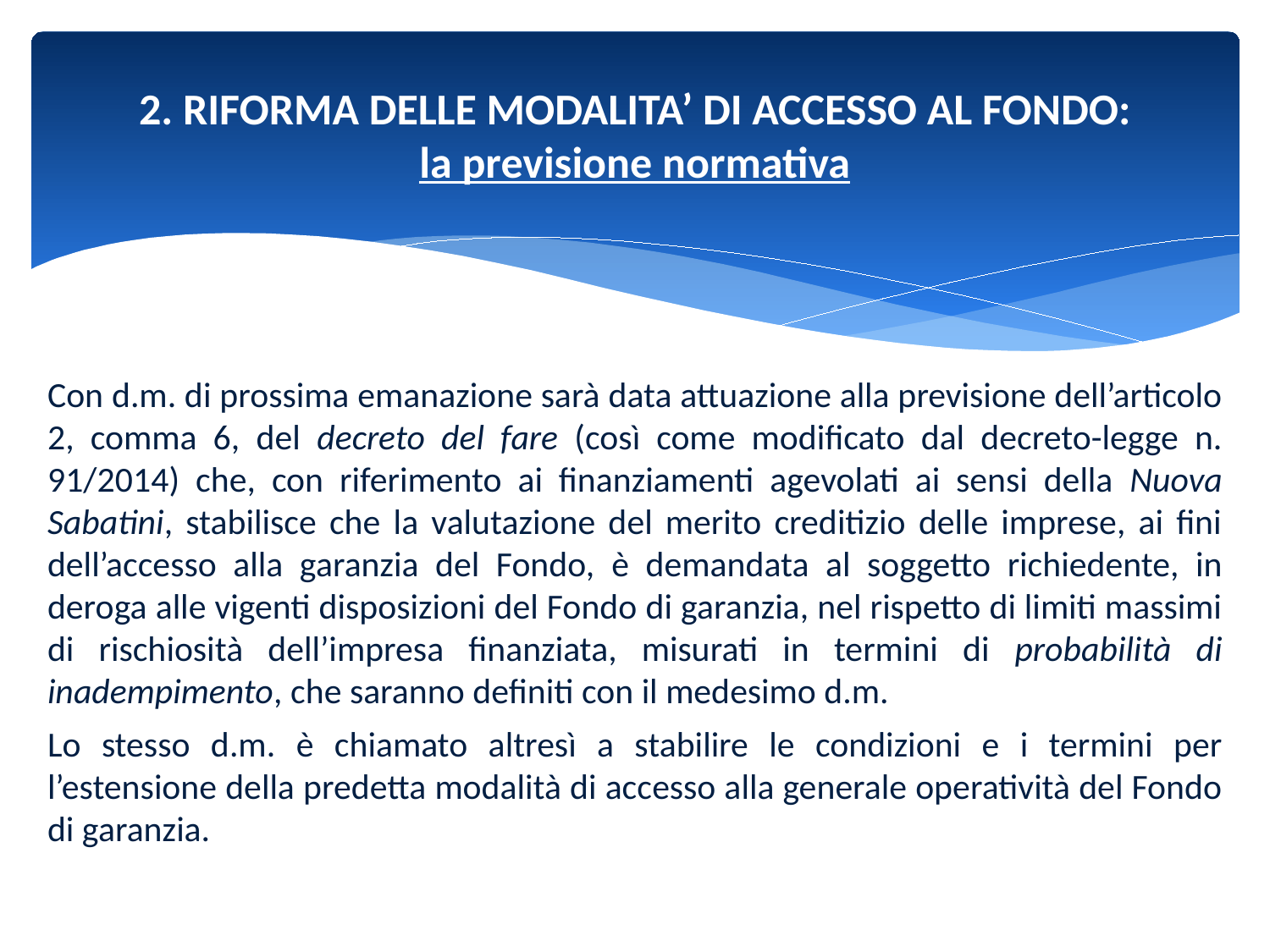

# 2. RIFORMA DELLE MODALITA’ DI ACCESSO AL FONDO: la previsione normativa
Con d.m. di prossima emanazione sarà data attuazione alla previsione dell’articolo 2, comma 6, del decreto del fare (così come modificato dal decreto-legge n. 91/2014) che, con riferimento ai finanziamenti agevolati ai sensi della Nuova Sabatini, stabilisce che la valutazione del merito creditizio delle imprese, ai fini dell’accesso alla garanzia del Fondo, è demandata al soggetto richiedente, in deroga alle vigenti disposizioni del Fondo di garanzia, nel rispetto di limiti massimi di rischiosità dell’impresa finanziata, misurati in termini di probabilità di inadempimento, che saranno definiti con il medesimo d.m.
Lo stesso d.m. è chiamato altresì a stabilire le condizioni e i termini per l’estensione della predetta modalità di accesso alla generale operatività del Fondo di garanzia.